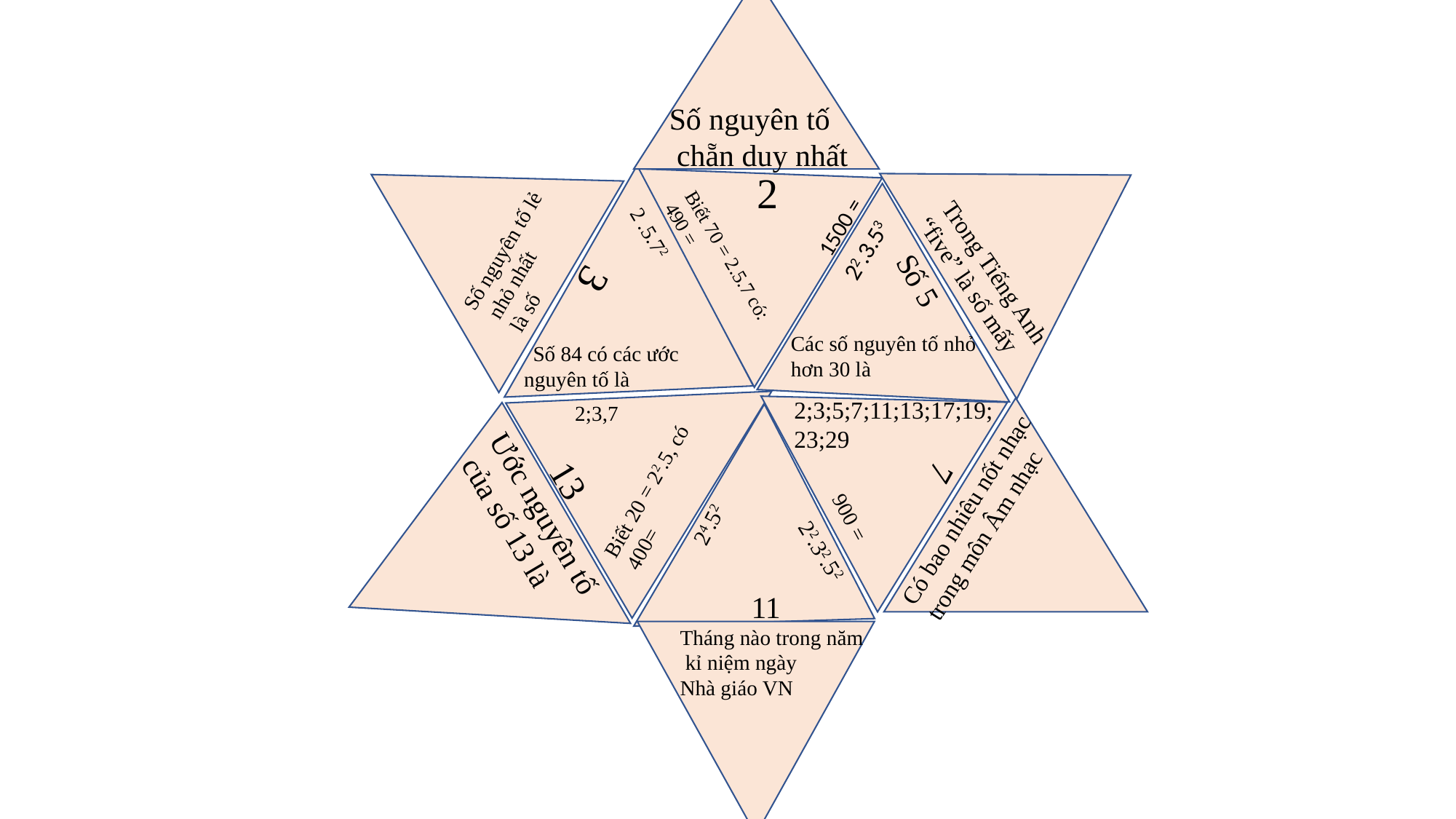

Số nguyên tố
 chẵn duy nhất

Số nguyên tố lẻ
 nhỏ nhất
 là số
2
     1500 =
22.3.53

Biết 70 = 2.5.7 có: 490 =
2 .5.72

   3
Trong Tiếng Anh
“five” là số mấy
Số 5
Các số nguyên tố nhỏ hơn 30 là

  Số 84 có các ước nguyên tố là

2;3;5;7;11;13;17;19;
23;29
2;3,7

Biết 20 = 22.5, có 400=
Có bao nhiêu nốt nhạc
trong môn Âm nhạc

24.52
Ước nguyên tố
 của số 13 là
900 =
13
 7
22.32.52
11
Tháng nào trong năm
 kỉ niệm ngày
Nhà giáo VN